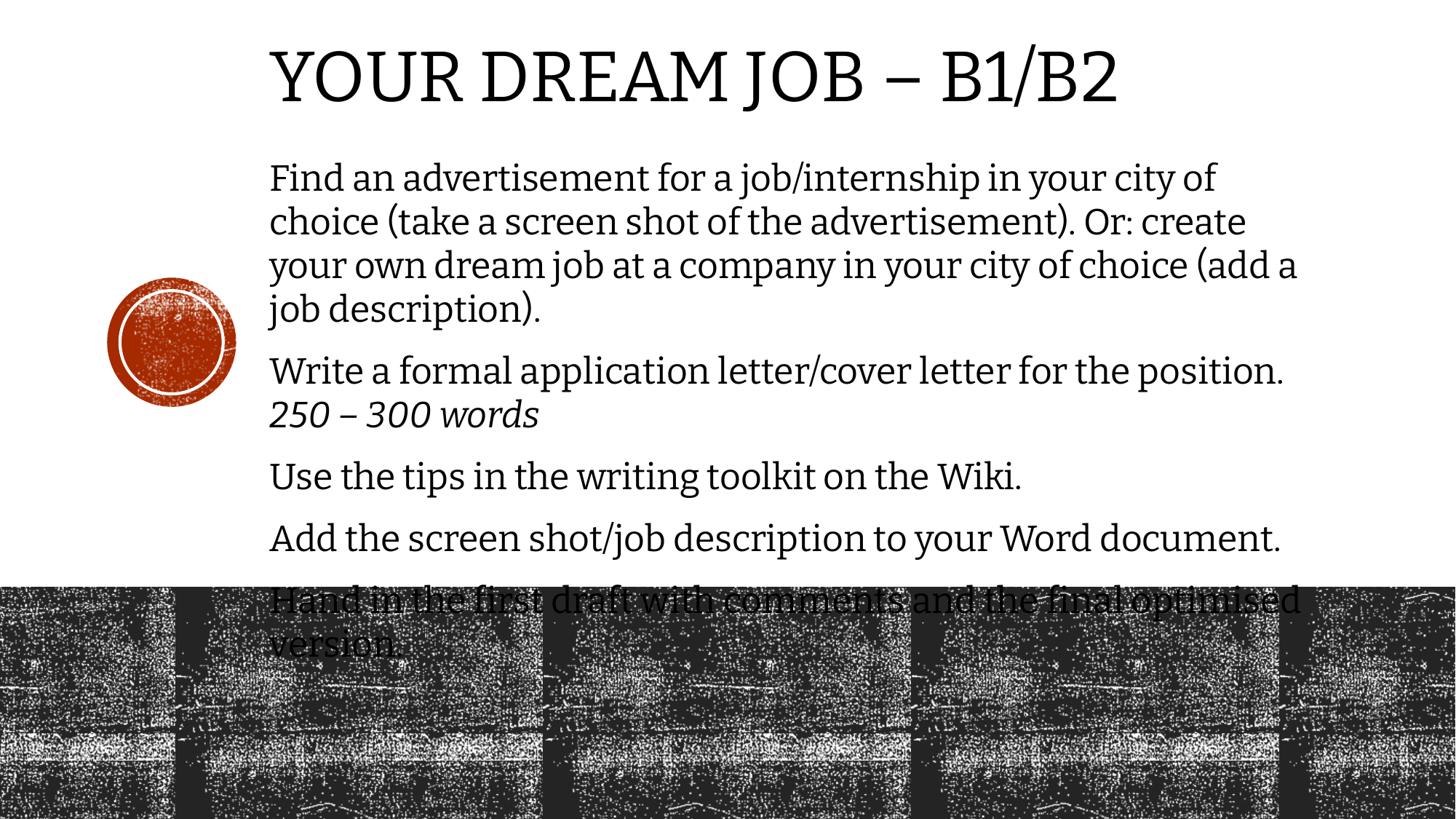

# Your dream job – b1/b2
Find an advertisement for a job/internship in your city of choice (take a screen shot of the advertisement). Or: create your own dream job at a company in your city of choice (add a job description).
Write a formal application letter/cover letter for the position. 250 – 300 words
Use the tips in the writing toolkit on the Wiki.
Add the screen shot/job description to your Word document.
Hand in the first draft with comments and the final optimised version.